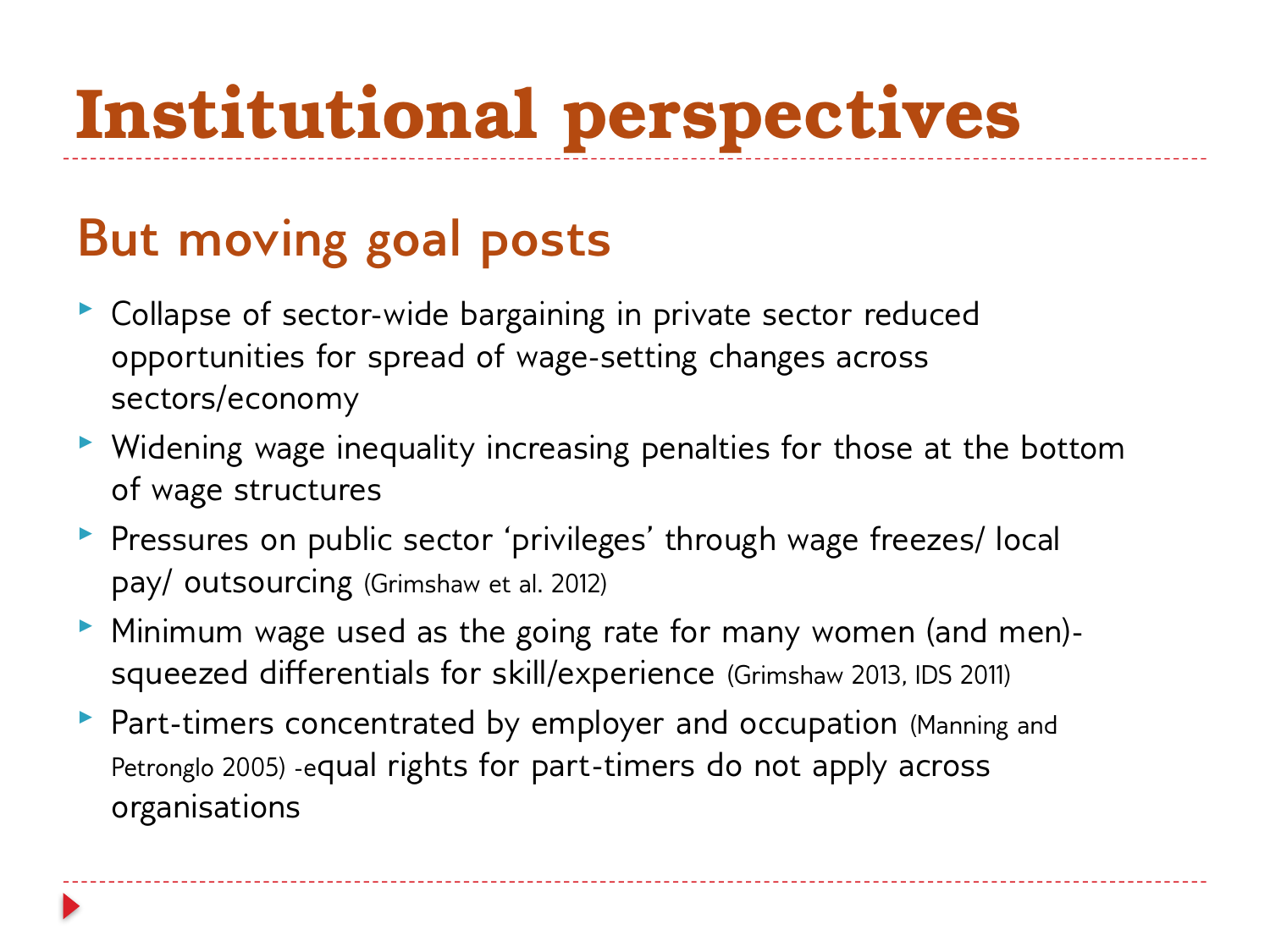

# Institutional perspectives
But moving goal posts
Collapse of sector-wide bargaining in private sector reduced opportunities for spread of wage-setting changes across sectors/economy
Widening wage inequality increasing penalties for those at the bottom of wage structures
Pressures on public sector ‘privileges’ through wage freezes/ local pay/ outsourcing (Grimshaw et al. 2012)
Minimum wage used as the going rate for many women (and men)- squeezed differentials for skill/experience (Grimshaw 2013, IDS 2011)
Part-timers concentrated by employer and occupation (Manning and Petronglo 2005) -equal rights for part-timers do not apply across organisations